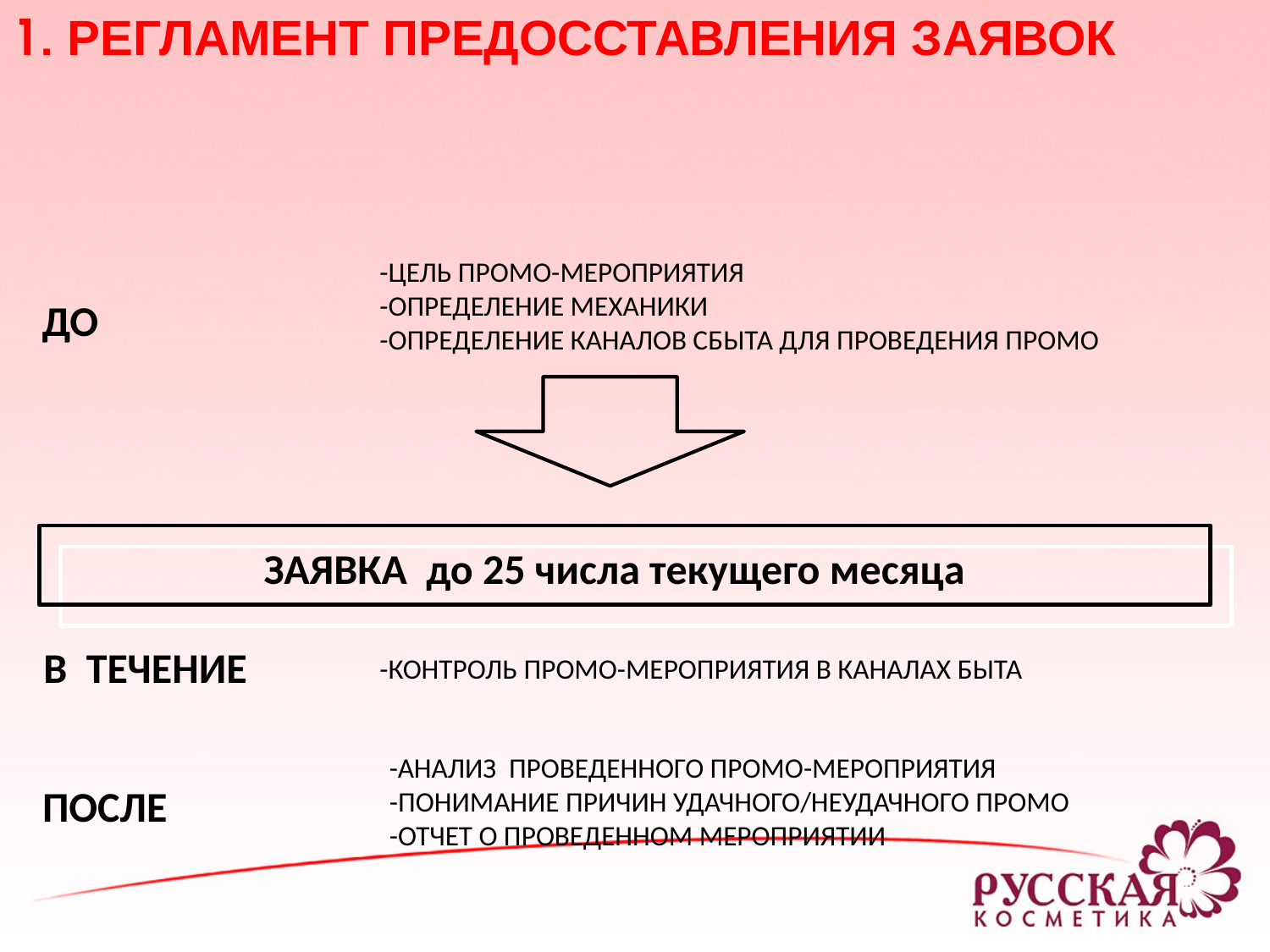

1. РЕГЛАМЕНТ ПРЕДОССТАВЛЕНИЯ ЗАЯВОК

-ЦЕЛЬ ПРОМО-МЕРОПРИЯТИЯ
-ОПРЕДЕЛЕНИЕ МЕХАНИКИ
-ОПРЕДЕЛЕНИЕ КАНАЛОВ СБЫТА ДЛЯ ПРОВЕДЕНИЯ ПРОМО
ДО

ЗАЯВКА  до 25 числа текущего месяца

В  ТЕЧЕНИЕ
-КОНТРОЛЬ ПРОМО-МЕРОПРИЯТИЯ В КАНАЛАХ БЫТА

-АНАЛИЗ  ПРОВЕДЕННОГО ПРОМО-МЕРОПРИЯТИЯ
-ПОНИМАНИЕ ПРИЧИН УДАЧНОГО/НЕУДАЧНОГО ПРОМО
-ОТЧЕТ О ПРОВЕДЕННОМ МЕРОПРИЯТИИ

ПОСЛЕ